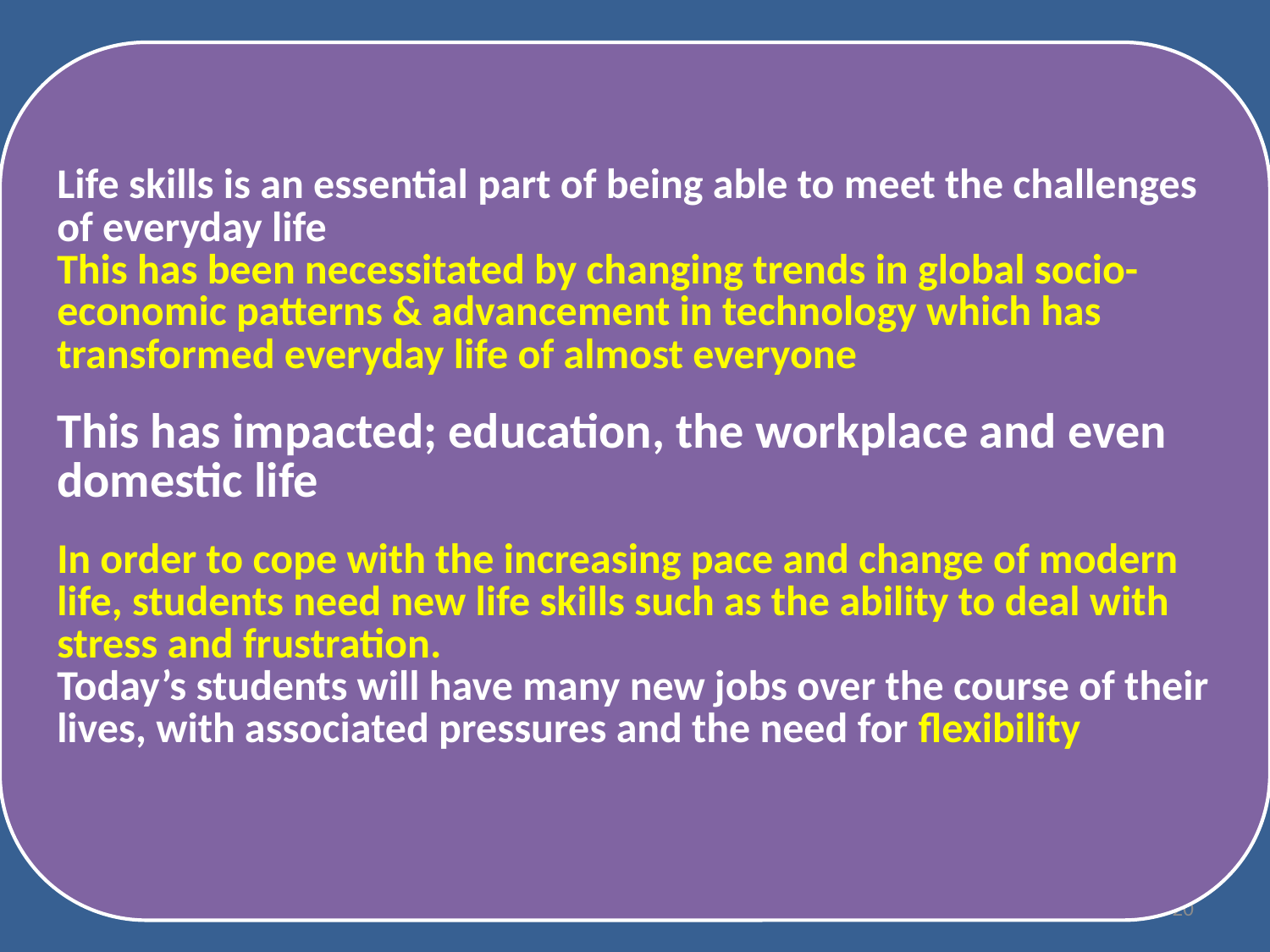

Life skills is an essential part of being able to meet the challenges of everyday life
This has been necessitated by changing trends in global socio-economic patterns & advancement in technology which has transformed everyday life of almost everyone
This has impacted; education, the workplace and even domestic life
In order to cope with the increasing pace and change of modern life, students need new life skills such as the ability to deal with stress and frustration.
Today’s students will have many new jobs over the course of their lives, with associated pressures and the need for flexibility
20